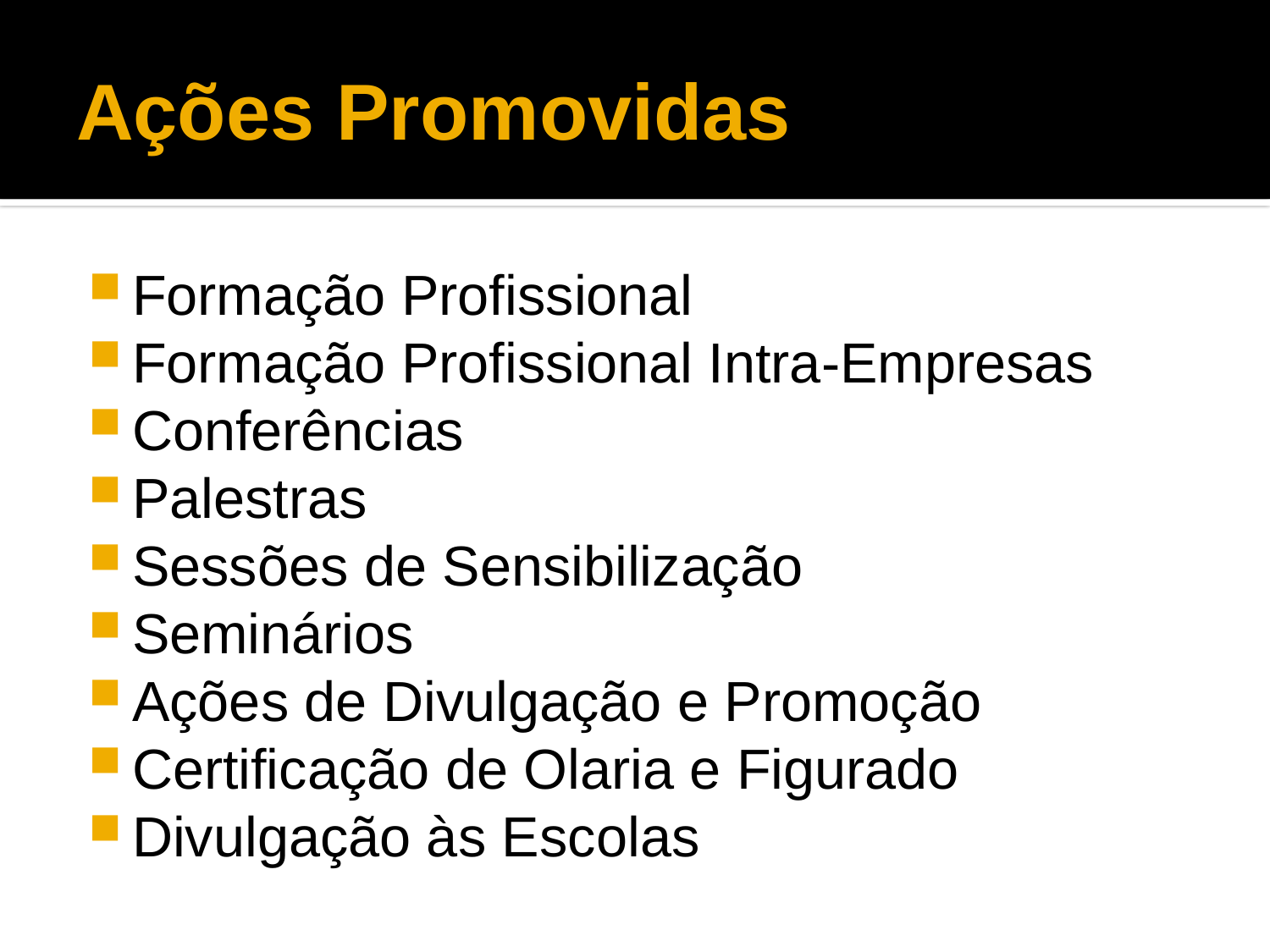

# Ações Promovidas
Formação Profissional
Formação Profissional Intra-Empresas
Conferências
Palestras
Sessões de Sensibilização
Seminários
Ações de Divulgação e Promoção
Certificação de Olaria e Figurado
Divulgação às Escolas